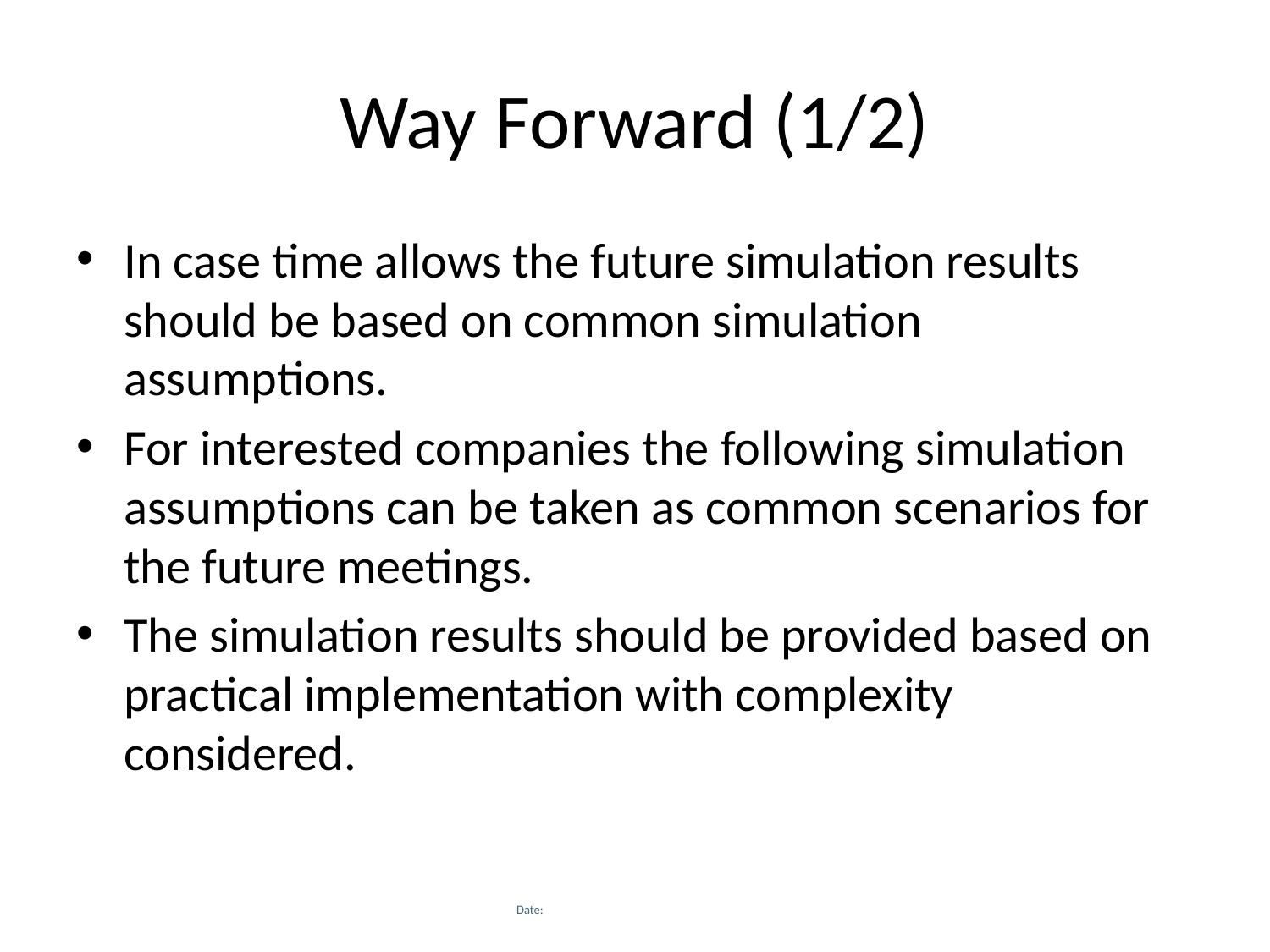

# Way Forward (1/2)
In case time allows the future simulation results should be based on common simulation assumptions.
For interested companies the following simulation assumptions can be taken as common scenarios for the future meetings.
The simulation results should be provided based on practical implementation with complexity considered.